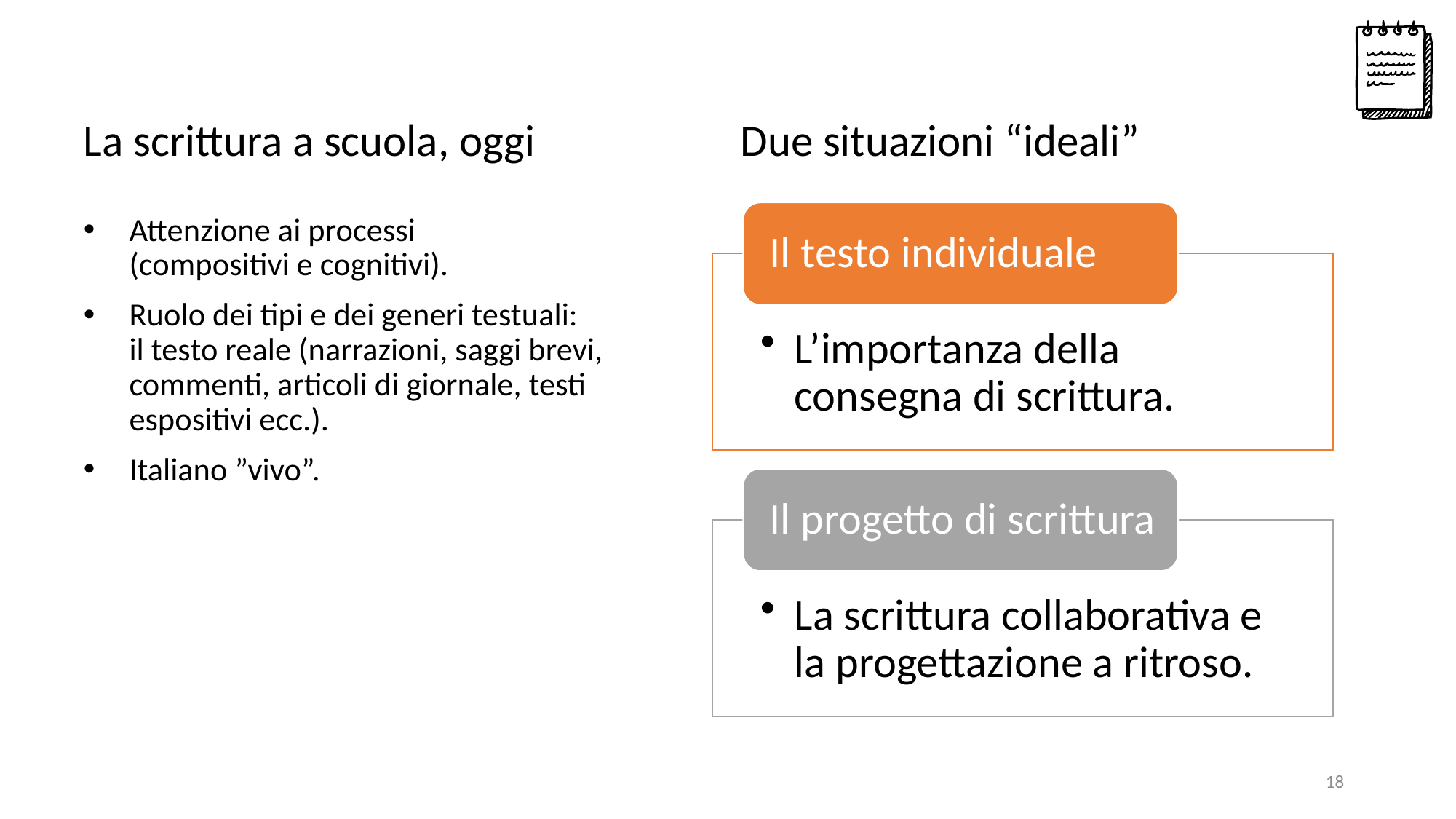

# La scrittura a scuola, oggi
Due situazioni “ideali”
L’importanza della consegna di scrittura.
Il testo individuale
La scrittura collaborativa e la progettazione a ritroso.
Il progetto di scrittura
Attenzione ai processi
(compositivi e cognitivi).
Ruolo dei tipi e dei generi testuali:
il testo reale (narrazioni, saggi brevi, commenti, articoli di giornale, testi espositivi ecc.).
Italiano ”vivo”.

18